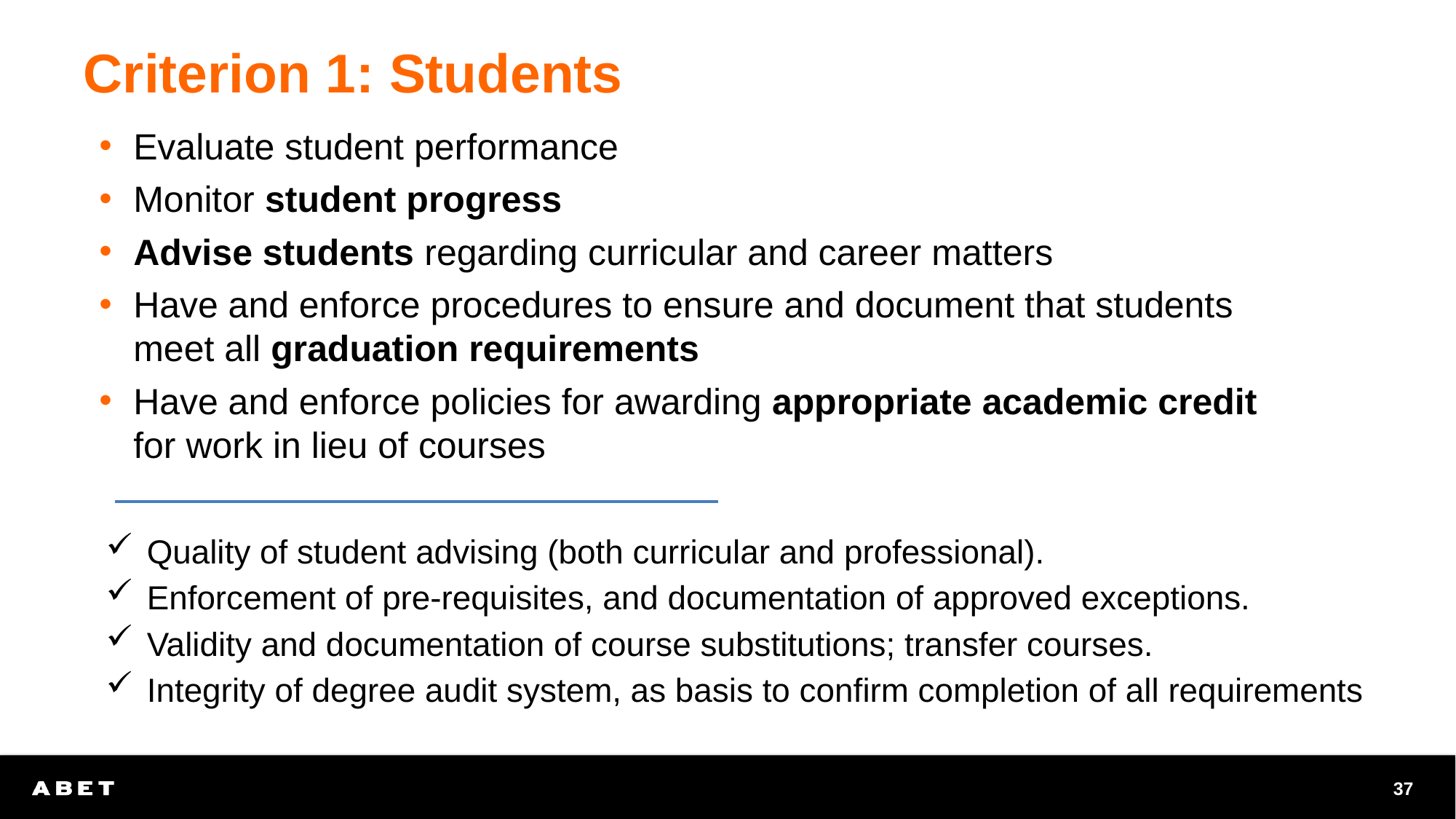

# Criterion 1: Students
Evaluate student performance
Monitor student progress
Advise students regarding curricular and career matters
Have and enforce procedures to ensure and document that students meet all graduation requirements
Have and enforce policies for awarding appropriate academic credit for work in lieu of courses

Quality of student advising (both curricular and professional).
Enforcement of pre-requisites, and documentation of approved exceptions.
Validity and documentation of course substitutions; transfer courses.
Integrity of degree audit system, as basis to confirm completion of all requirements